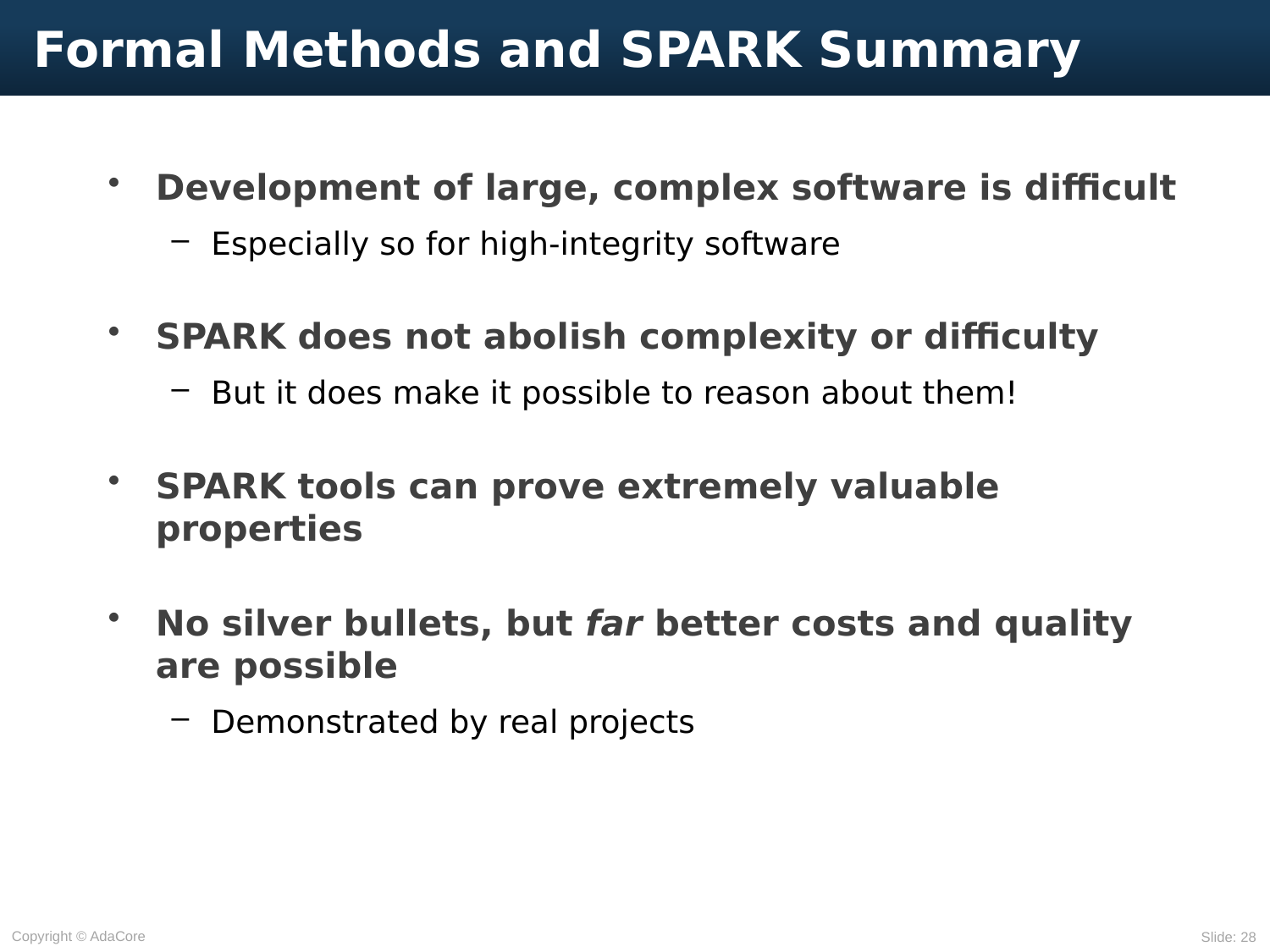

# Formal Methods and SPARK Summary
Development of large, complex software is difficult
Especially so for high-integrity software
SPARK does not abolish complexity or difficulty
But it does make it possible to reason about them!
SPARK tools can prove extremely valuable  properties
No silver bullets, but far better costs and quality are possible
Demonstrated by real projects